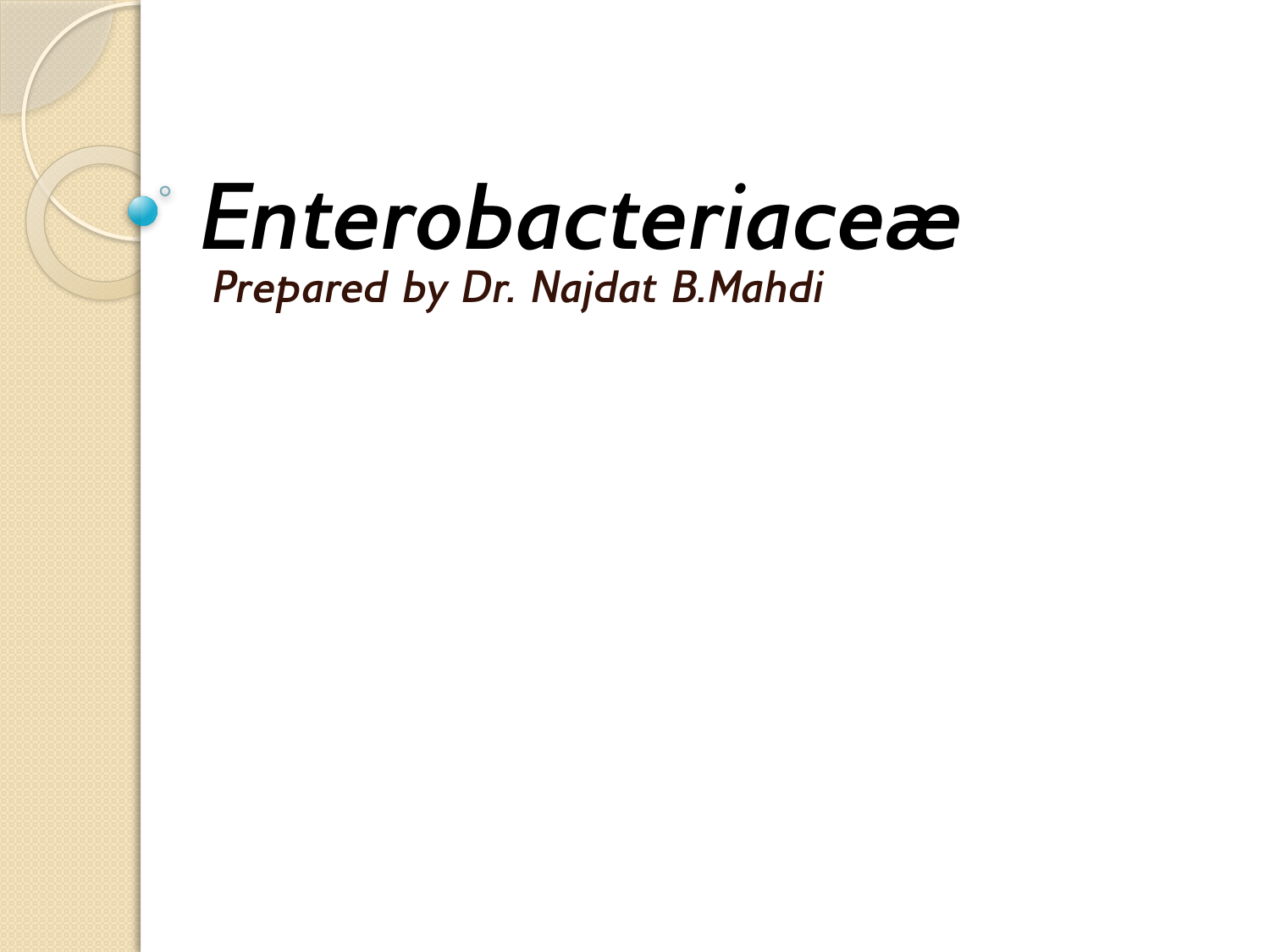

#
Enterobacteriaceae
Prepared by Dr. Najdat B.Mahdi